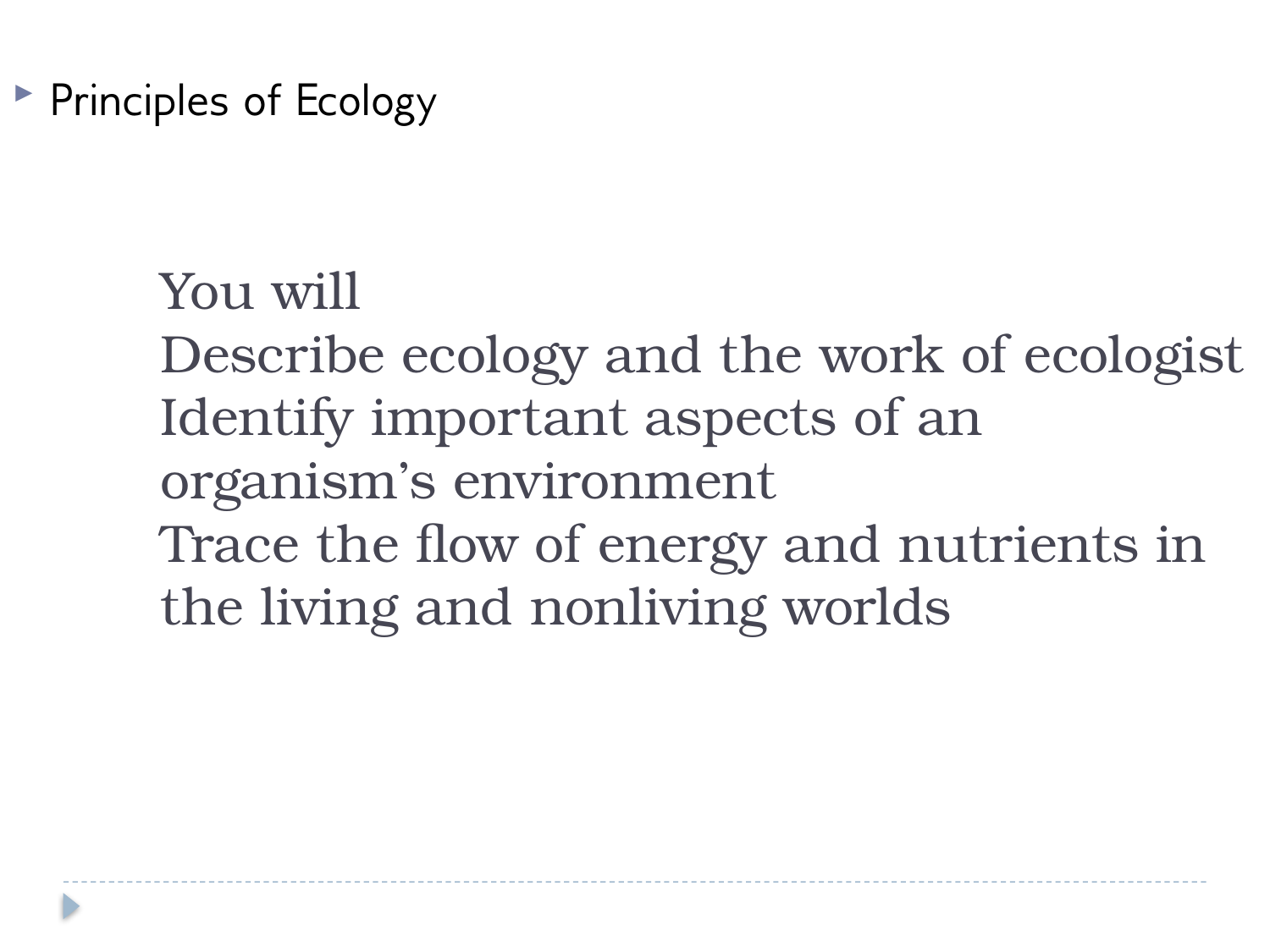

Principles of Ecology
You will
Describe ecology and the work of ecologist
Identify important aspects of an organism’s environment
Trace the flow of energy and nutrients in the living and nonliving worlds